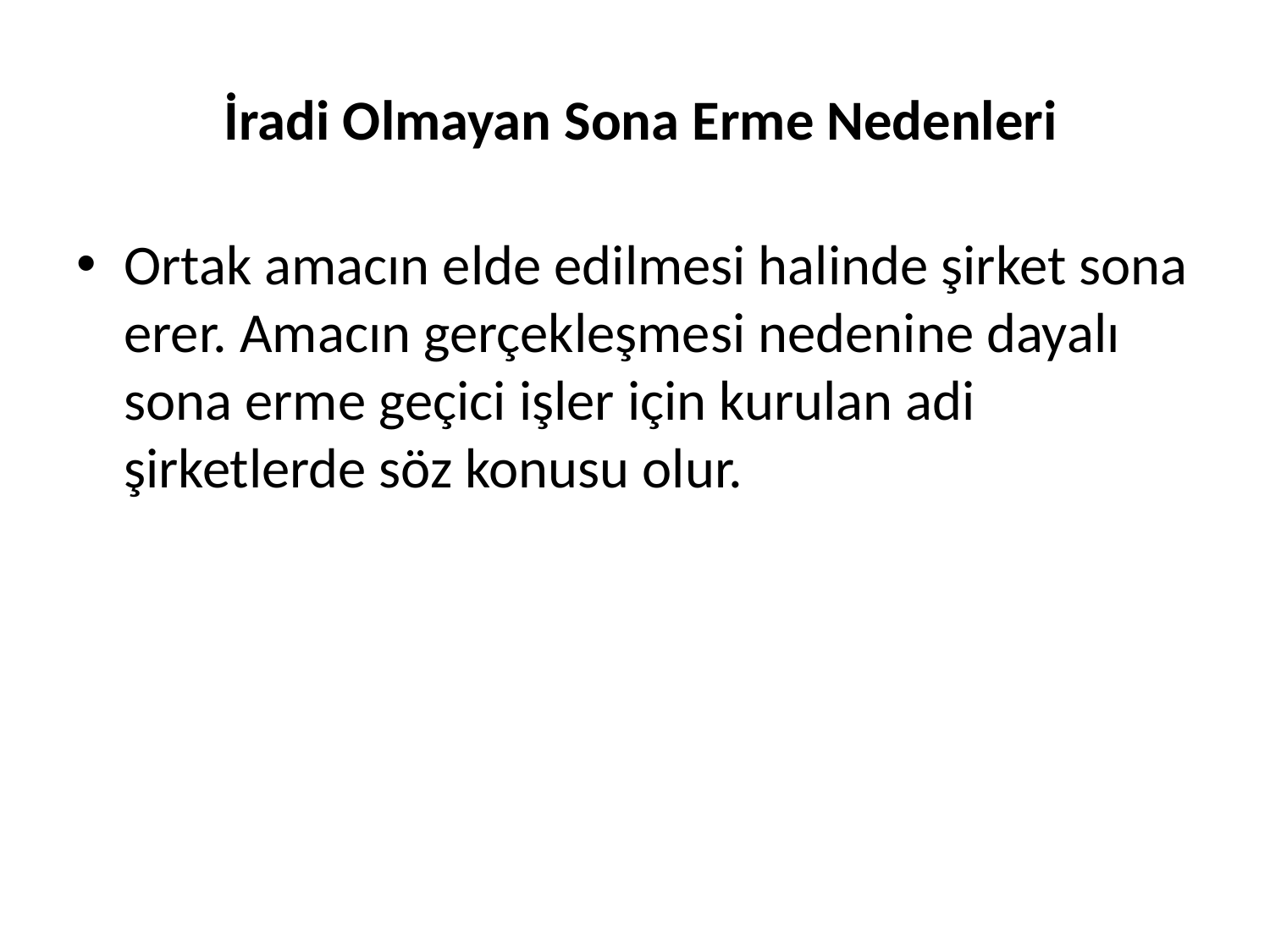

# İradi Olmayan Sona Erme Nedenleri
Ortak amacın elde edilmesi halinde şirket sona erer. Amacın gerçekleşmesi nedenine dayalı sona erme geçici işler için kurulan adi şirketlerde söz konusu olur.